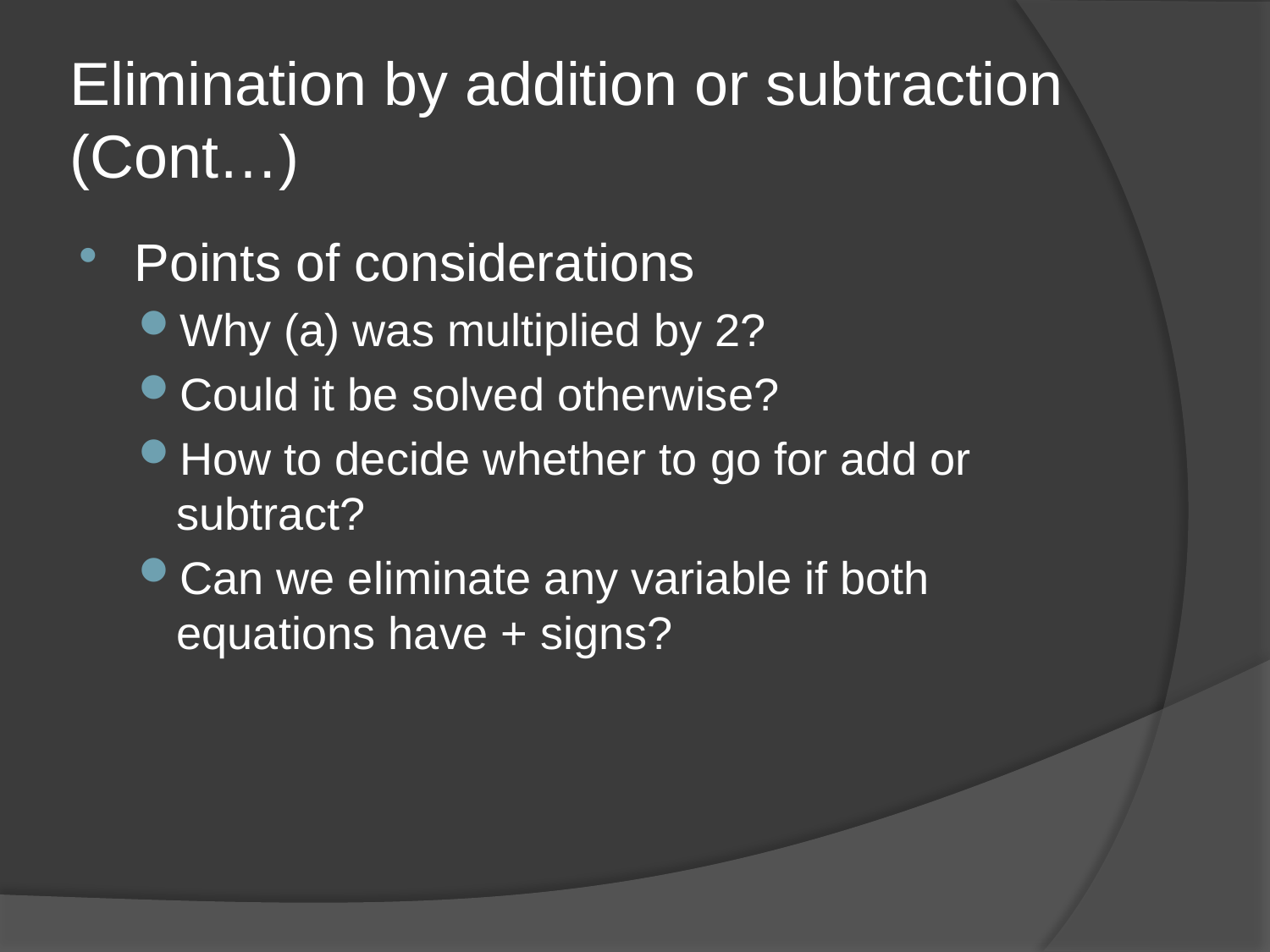

# Elimination by addition or subtraction (Cont…)
Points of considerations
Why (a) was multiplied by 2?
Could it be solved otherwise?
How to decide whether to go for add or subtract?
Can we eliminate any variable if both equations have + signs?